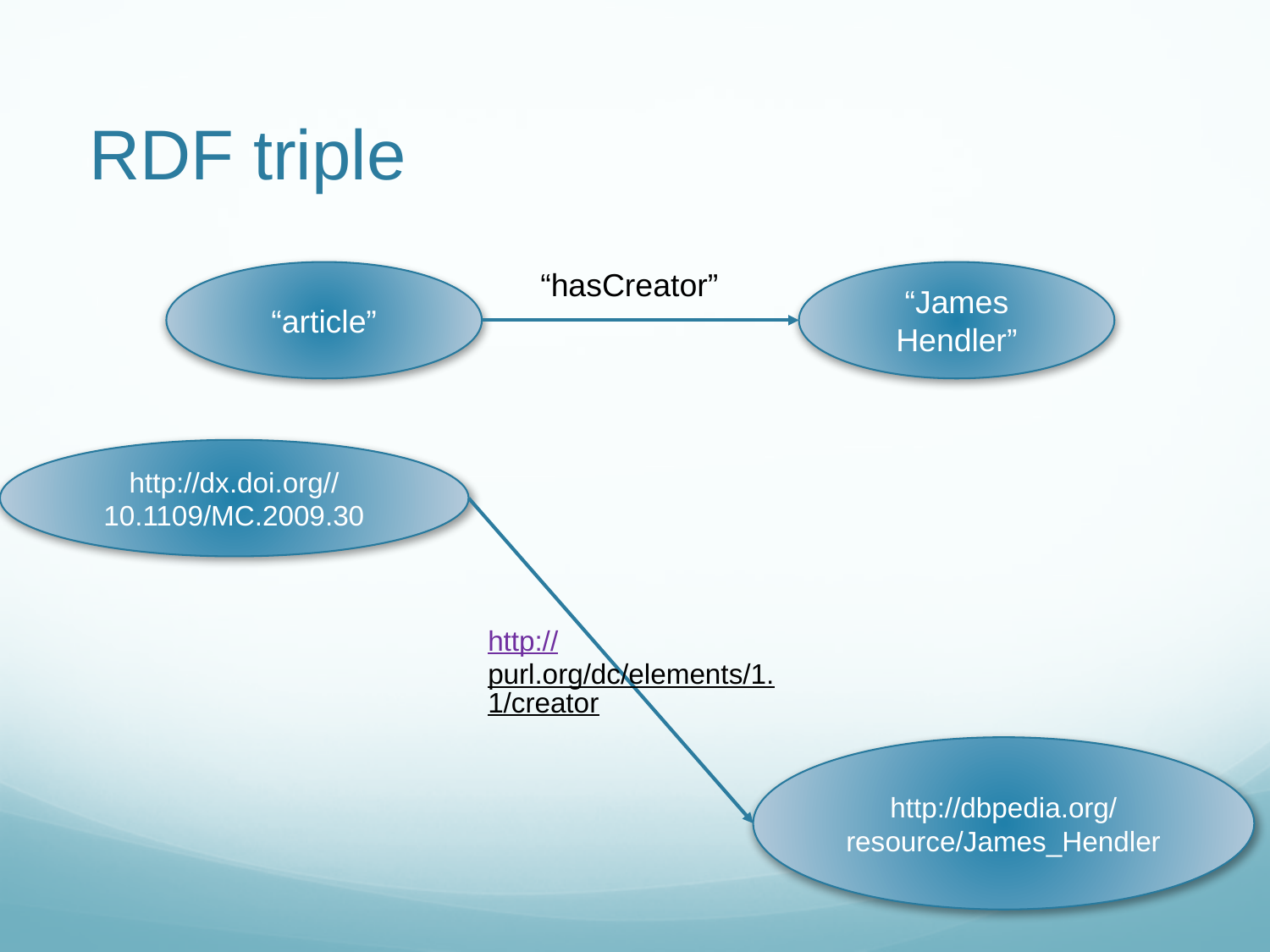

# RDF triple
“hasCreator”
“article”
“James Hendler”
http://dx.doi.org//10.1109/MC.2009.30
http://purl.org/dc/elements/1.1/creator
http://dbpedia.org/resource/James_Hendler